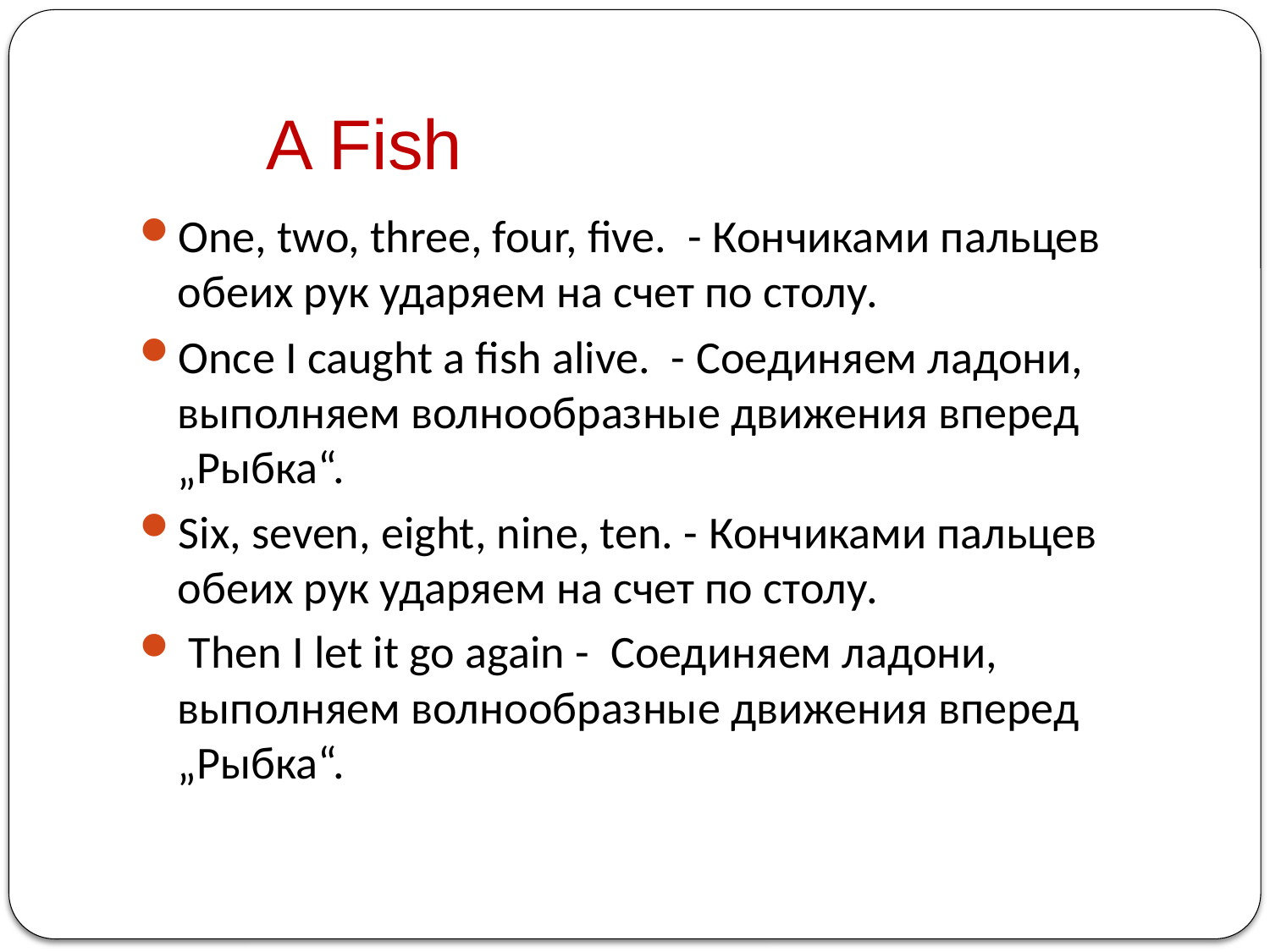

# A Fish
One, two, three, four, five.  - Кончиками пальцев обеих рук ударяем на счет по столу.
Once I caught a fish alive.  - Соединяем ладони, выполняем волнообразные движения вперед „Рыбка“.
Six, seven, eight, nine, ten. - Кончиками пальцев обеих рук ударяем на счет по столу.
 Then I let it go again -  Соединяем ладони, выполняем волнообразные движения вперед   „Рыбка“.